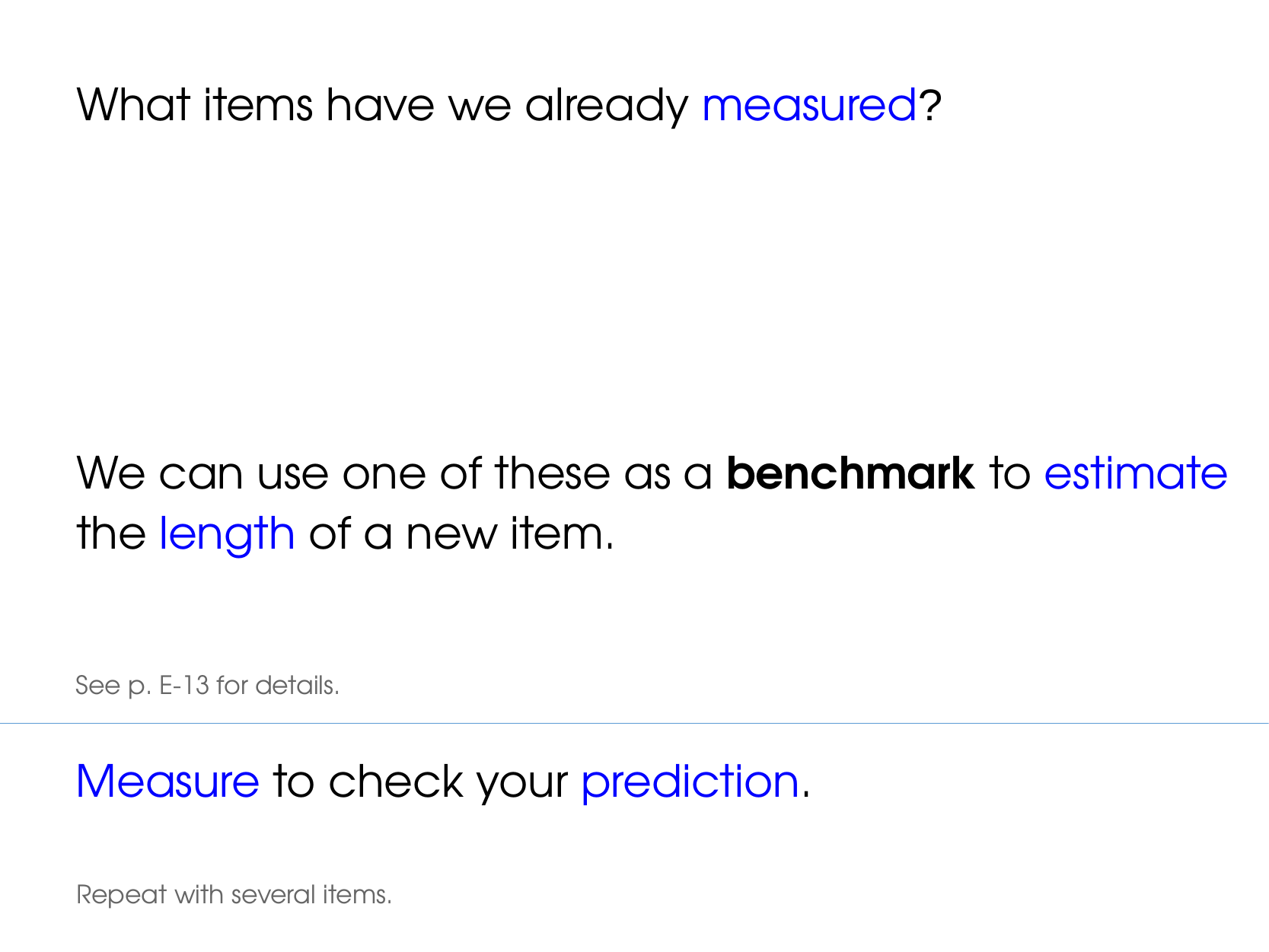

What items have we already measured?
We can use one of these as a benchmark to estimate the length of a new item.
See p. E-13 for details.
Measure to check your prediction.
Repeat with several items.